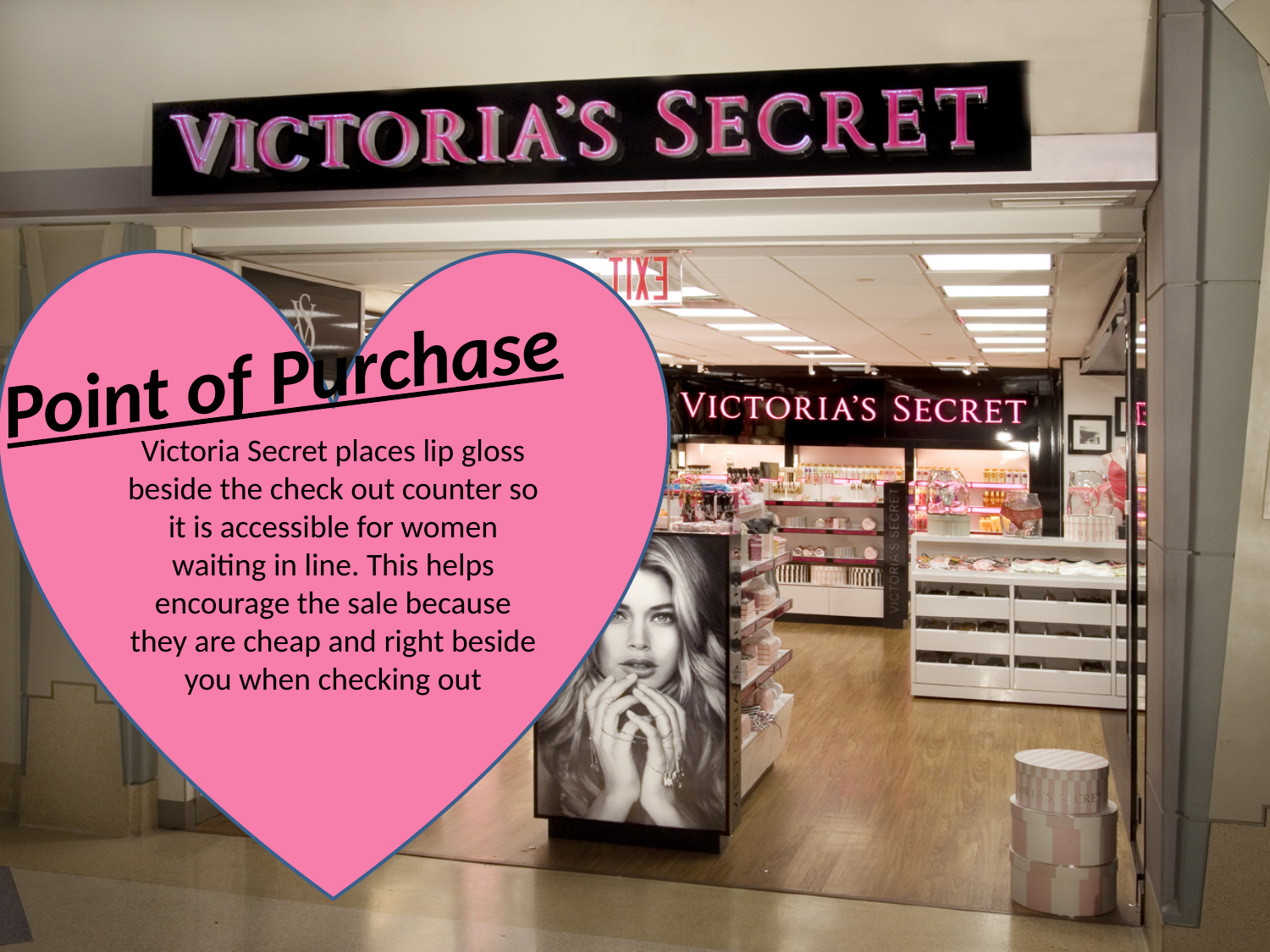

Victoria Secret places lip gloss beside the check out counter so it is accessible for women waiting in line. This helps encourage the sale because they are cheap and right beside you when checking out
# Point of Purchase